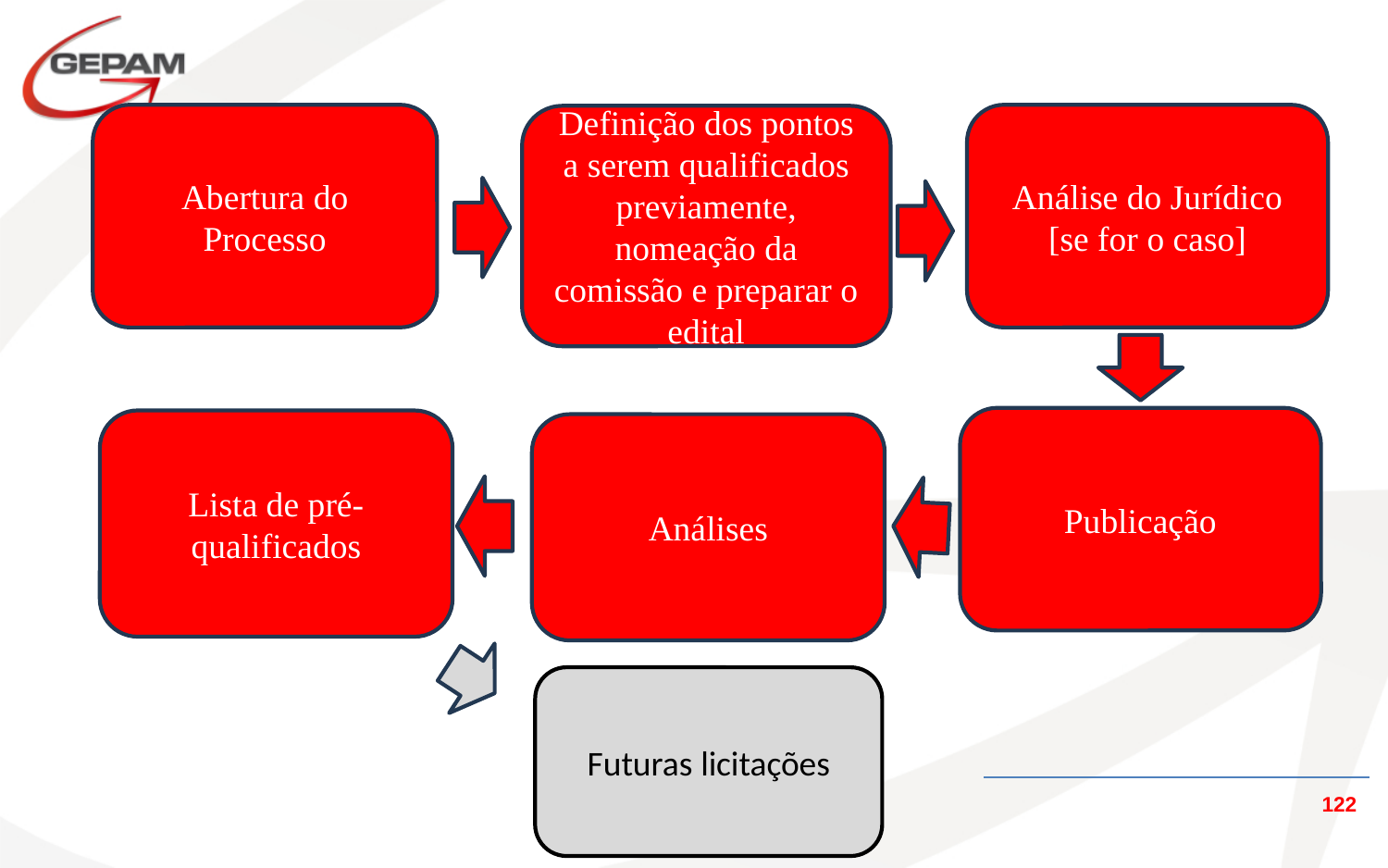

Análise do Jurídico [se for o caso]
Abertura do Processo
Definição dos pontos a serem qualificados previamente, nomeação da comissão e preparar o edital

Publicação
Lista de pré-qualificados
Análises

Futuras licitações